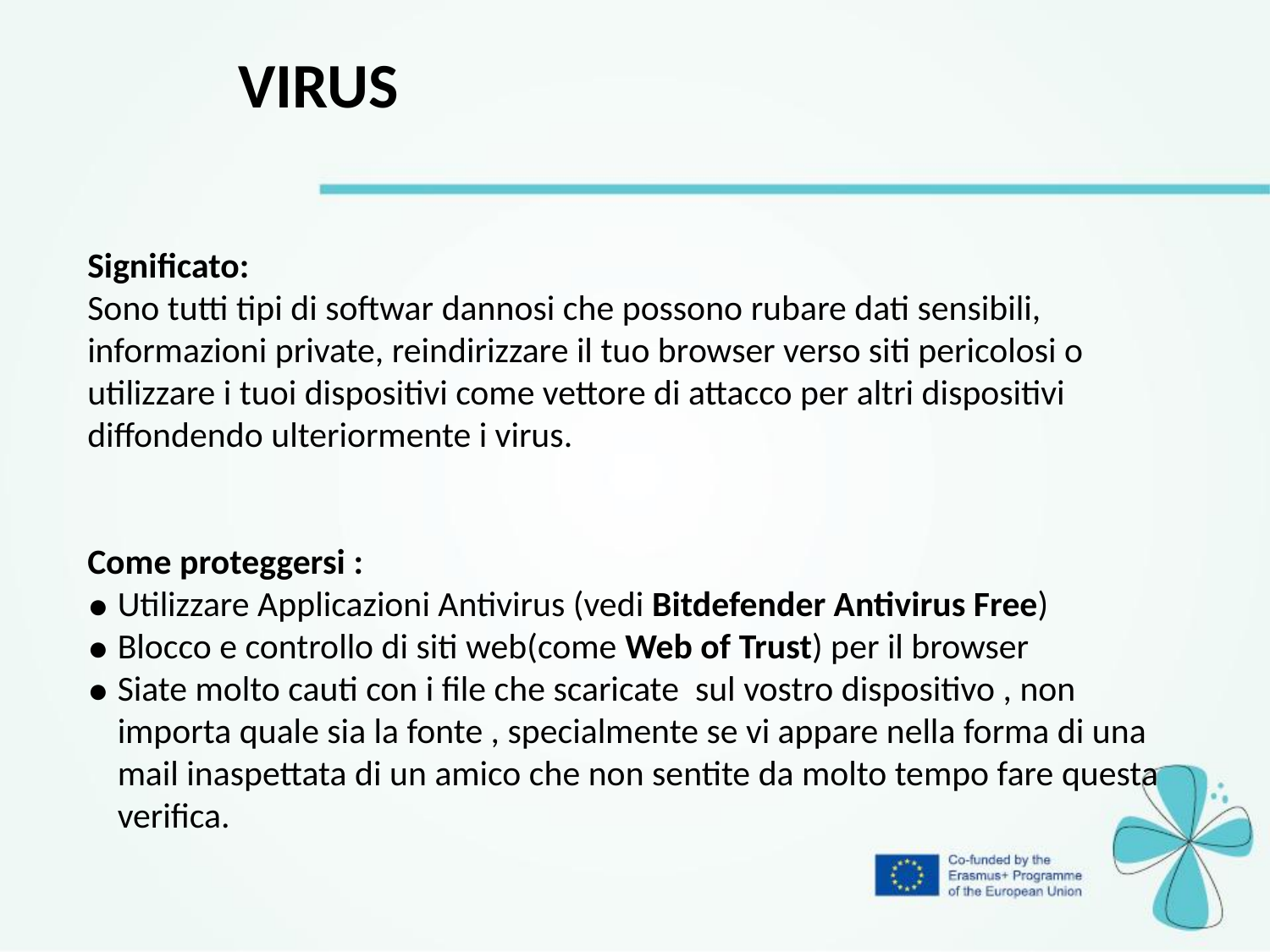

Virus
Significato:
Sono tutti tipi di softwar dannosi che possono rubare dati sensibili, informazioni private, reindirizzare il tuo browser verso siti pericolosi o utilizzare i tuoi dispositivi come vettore di attacco per altri dispositivi diffondendo ulteriormente i virus.

Come proteggersi :
Utilizzare Applicazioni Antivirus (vedi Bitdefender Antivirus Free)
Blocco e controllo di siti web(come Web of Trust) per il browser
Siate molto cauti con i file che scaricate  sul vostro dispositivo , non importa quale sia la fonte , specialmente se vi appare nella forma di una mail inaspettata di un amico che non sentite da molto tempo fare questa verifica.